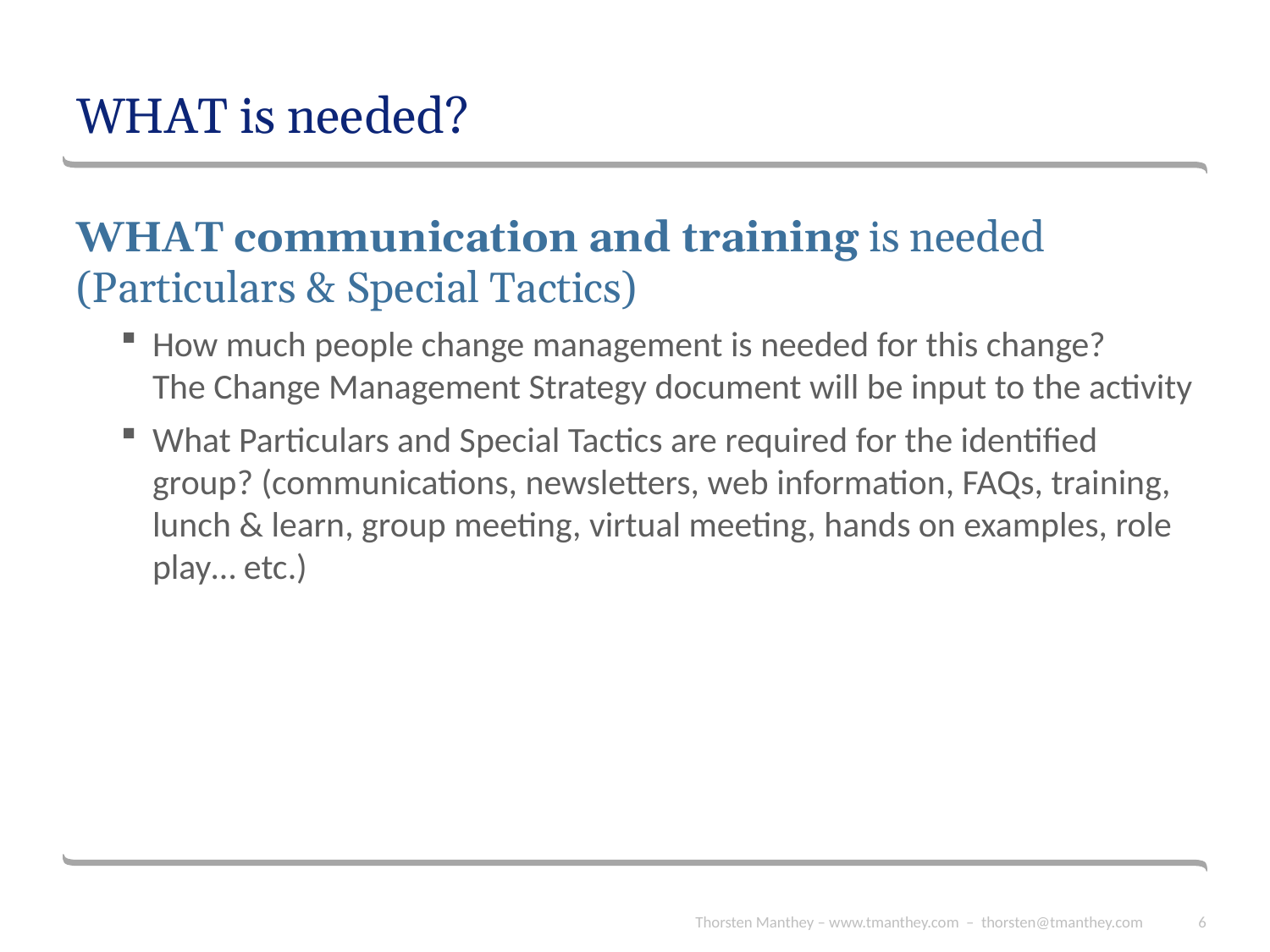

# WHAT is needed?
WHAT communication and training is needed (Particulars & Special Tactics)
How much people change management is needed for this change?
The Change Management Strategy document will be input to the activity
What Particulars and Special Tactics are required for the identified group? (communications, newsletters, web information, FAQs, training, lunch & learn, group meeting, virtual meeting, hands on examples, role play… etc.)

Thorsten Manthey – www.tmanthey.com  –  thorsten@tmanthey.com
6